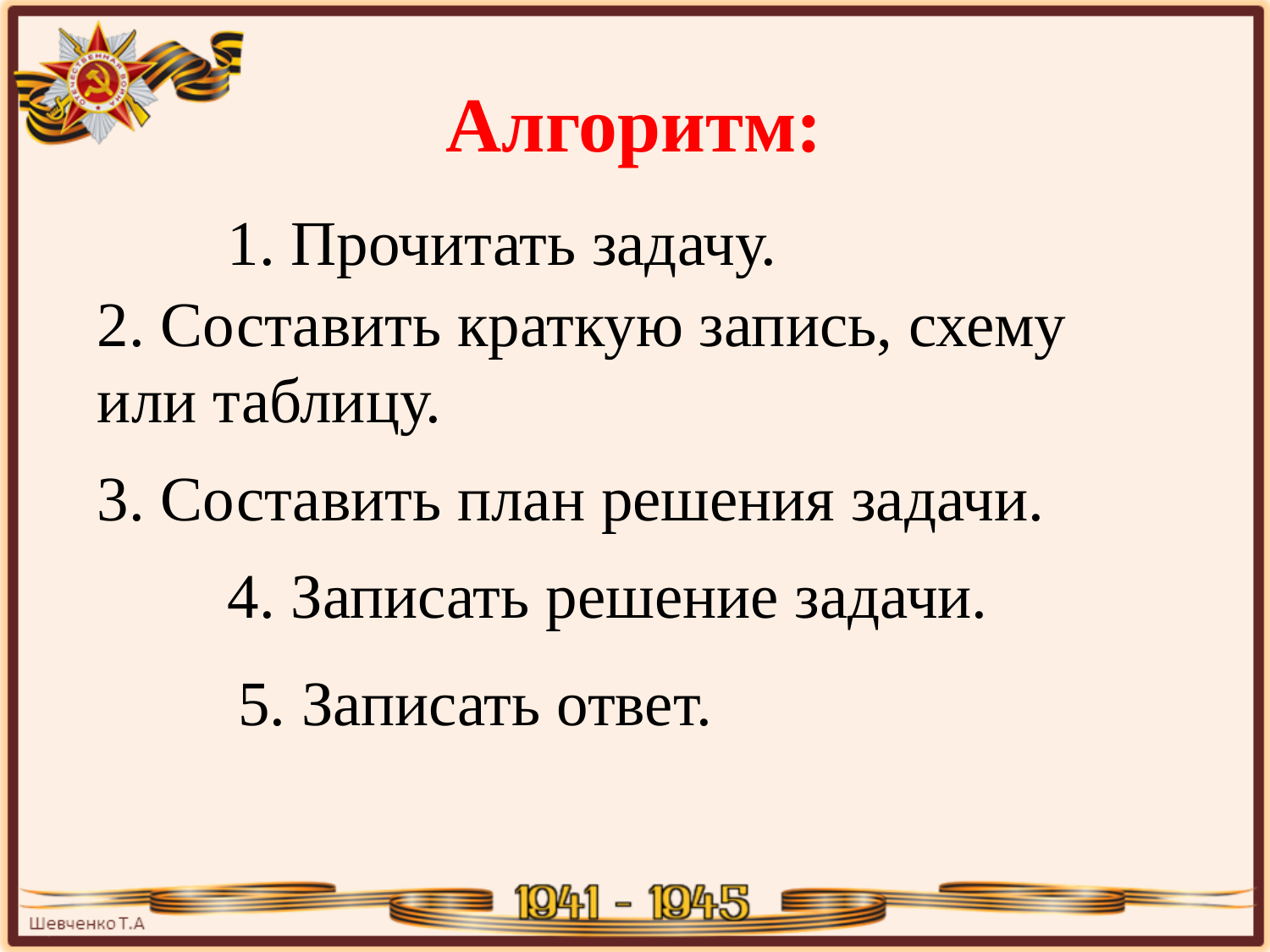

Алгоритм:
1. Прочитать задачу.
2. Составить краткую запись, схему или таблицу.
3. Составить план решения задачи.
4. Записать решение задачи.
5. Записать ответ.